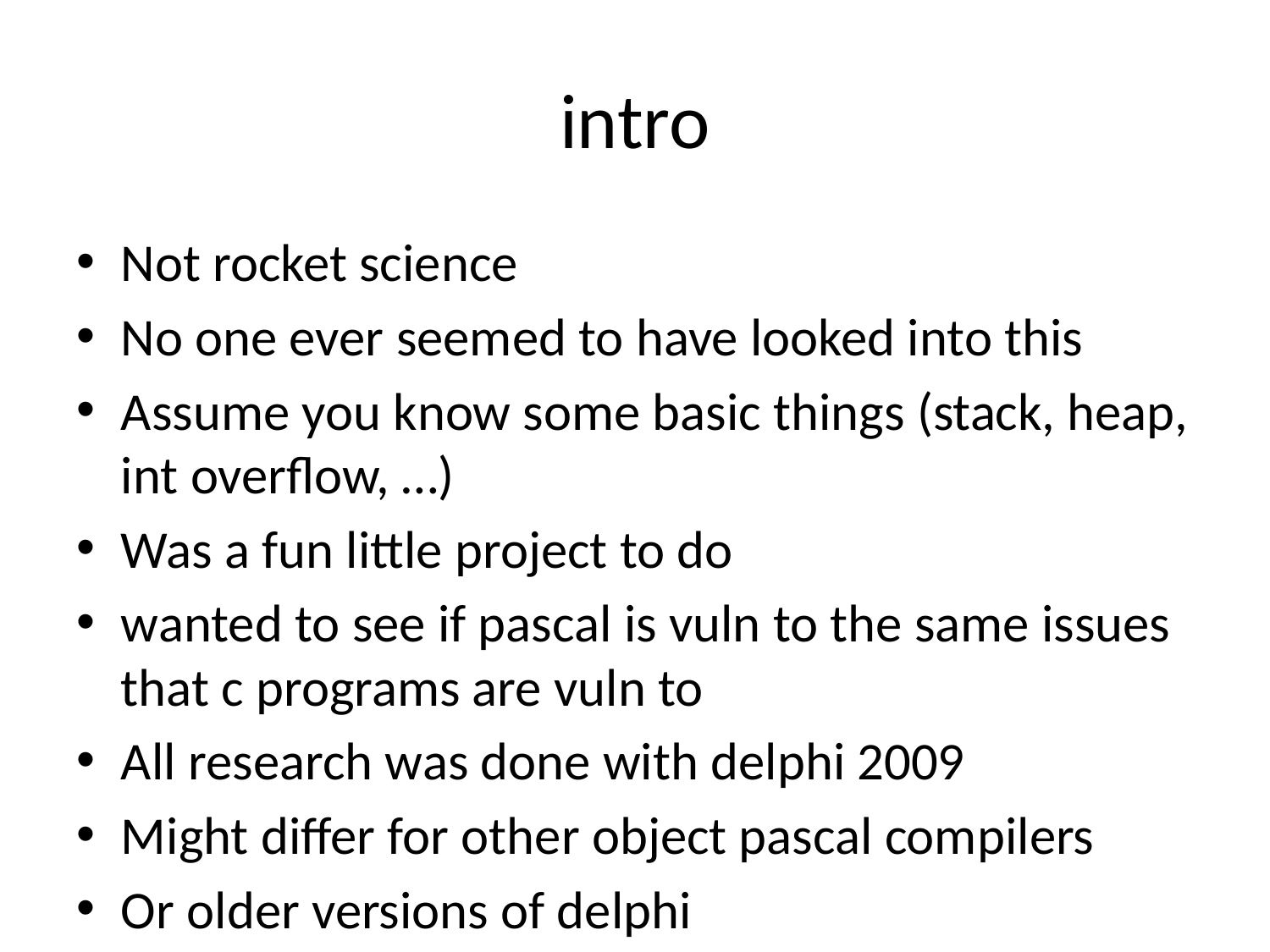

# intro
Not rocket science
No one ever seemed to have looked into this
Assume you know some basic things (stack, heap, int overflow, …)
Was a fun little project to do
wanted to see if pascal is vuln to the same issues that c programs are vuln to
All research was done with delphi 2009
Might differ for other object pascal compilers
Or older versions of delphi